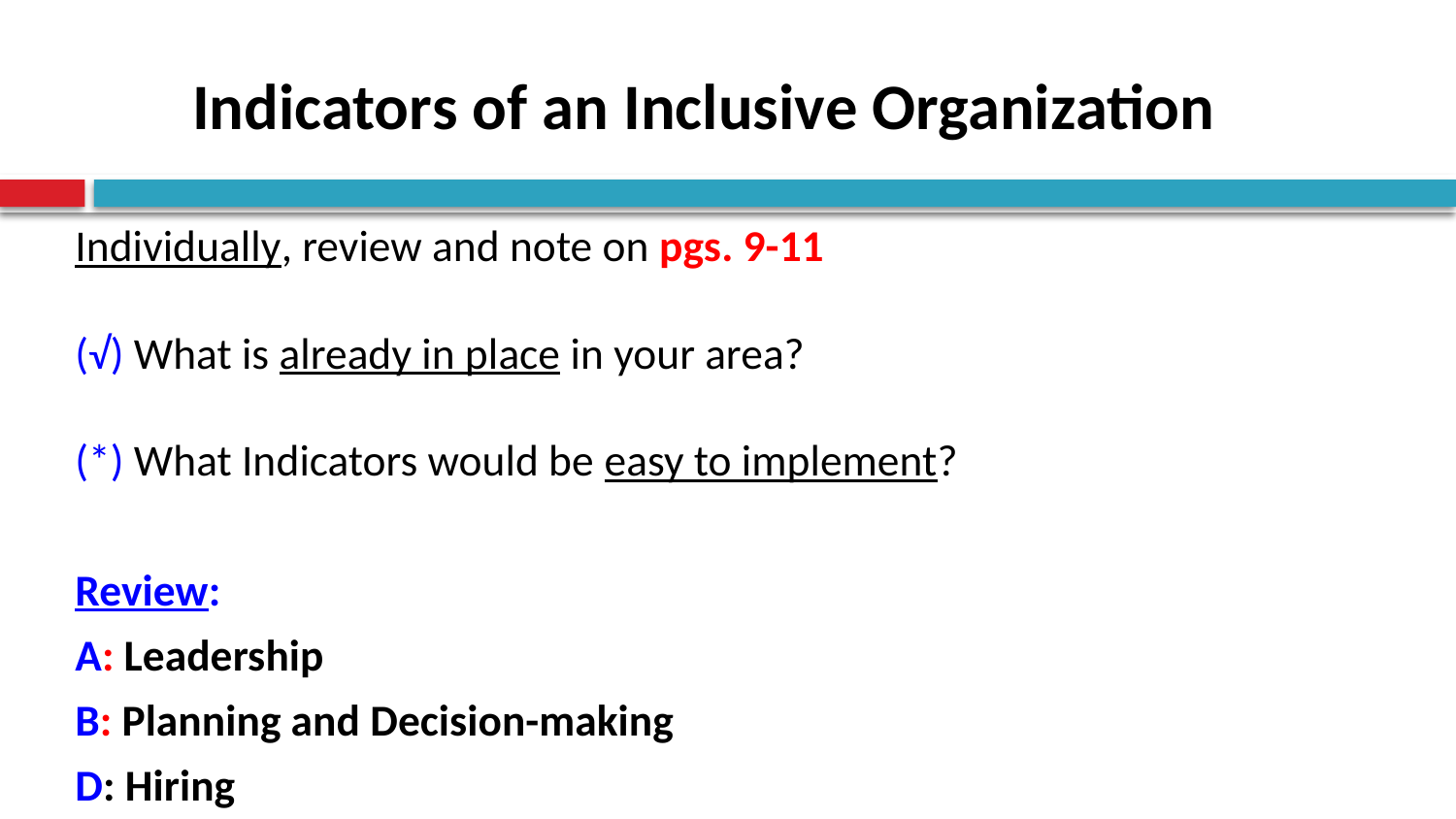

# Indicators of an Inclusive Organization

Individually, review and note on pgs. 9-11

(√) What is already in place in your area?

(*) What Indicators would be easy to implement?

Review:
A: Leadership
B: Planning and Decision-making
D: Hiring